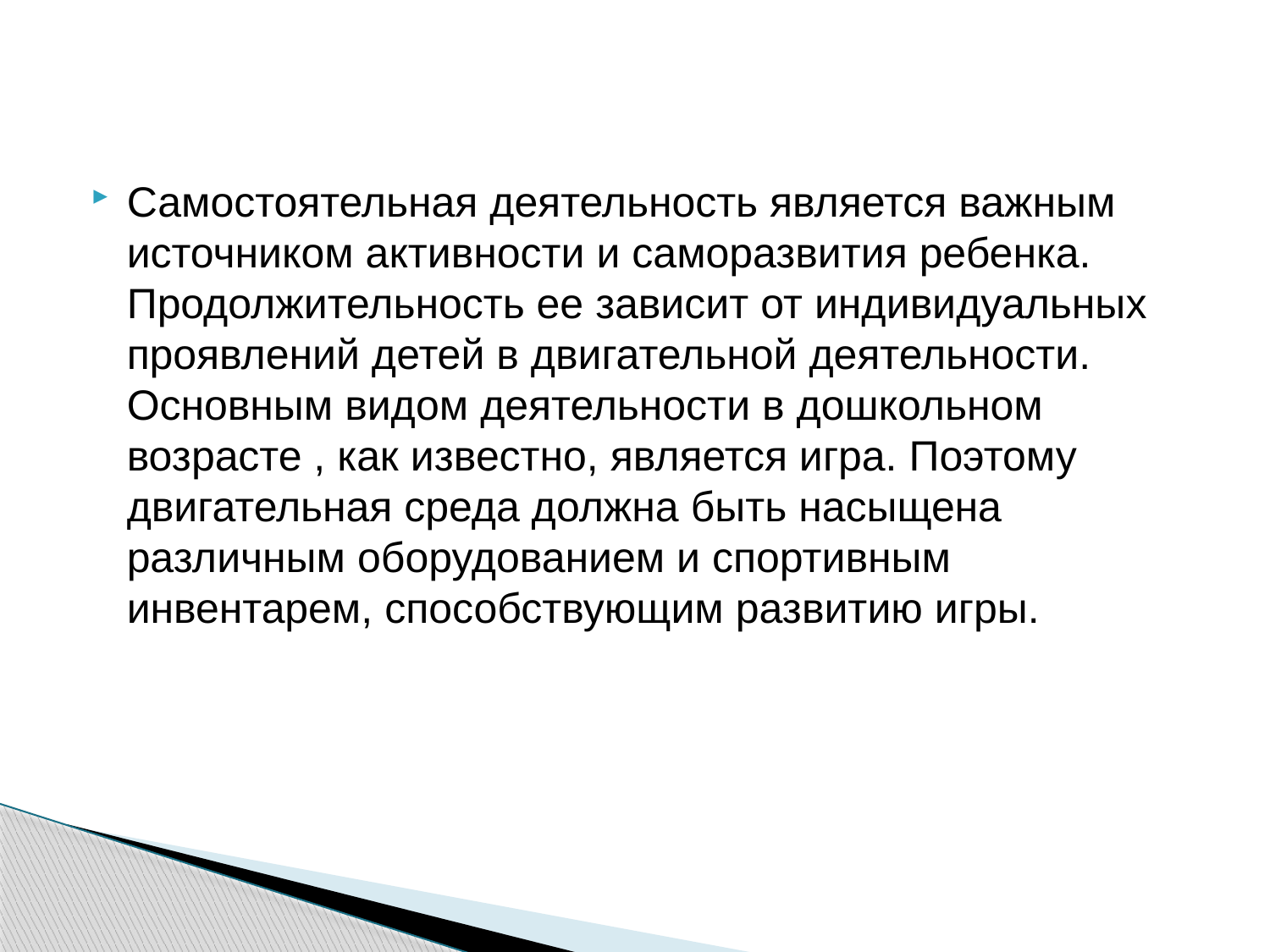

Самостоятельная деятельность является важным источником активности и саморазвития ребенка. Продолжительность ее зависит от индивидуальных проявлений детей в двигательной деятельности. Основным видом деятельности в дошкольном возрасте , как известно, является игра. Поэтому двигательная среда должна быть насыщена различным оборудованием и спортивным инвентарем, способствующим развитию игры.